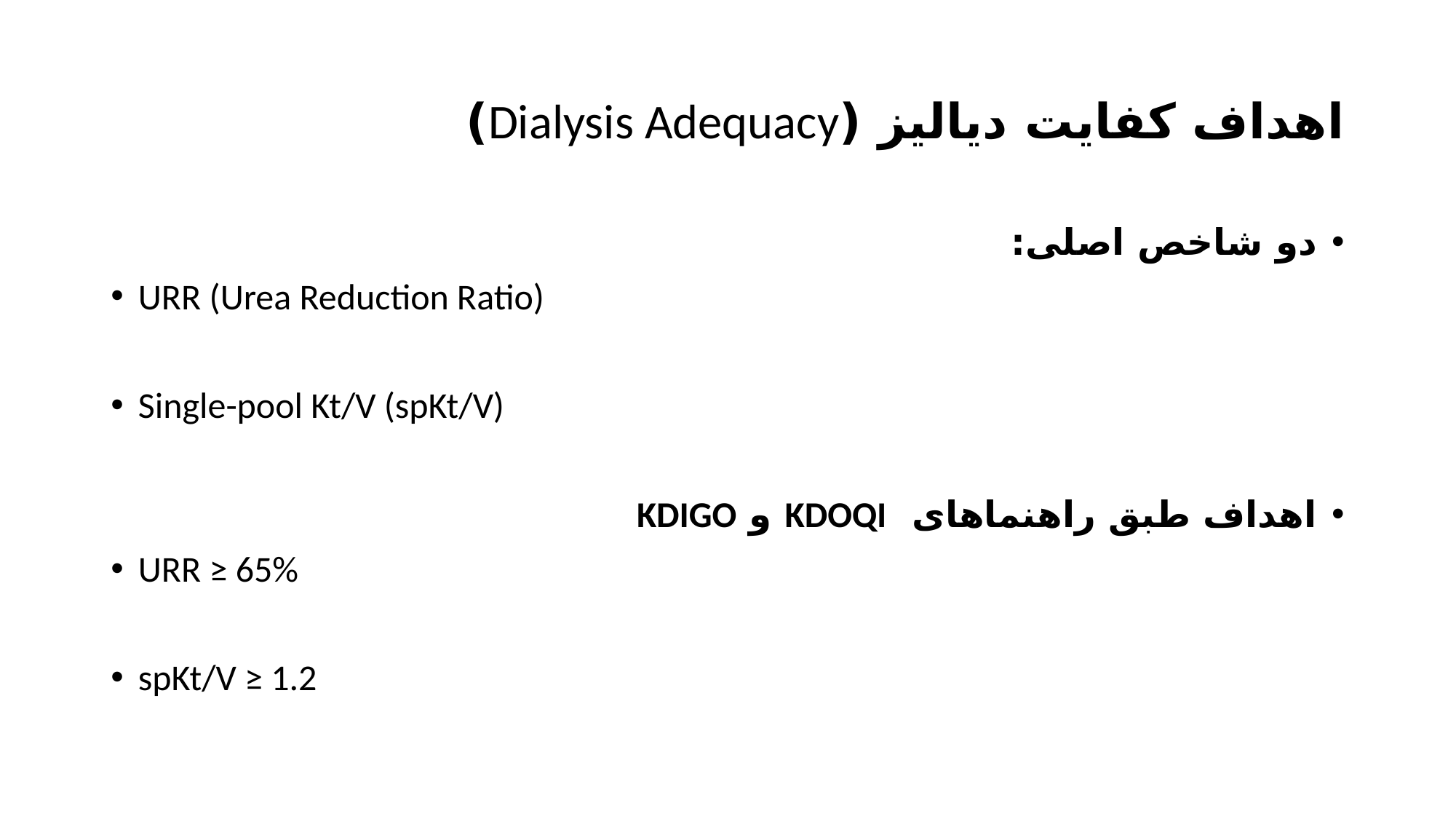

# اهداف کفایت دیالیز (Dialysis Adequacy)
دو شاخص اصلی:
URR (Urea Reduction Ratio)

Single-pool Kt/V (spKt/V)

اهداف طبق راهنماهای  KDOQI و KDIGO
URR ≥ 65%

spKt/V ≥ 1.2